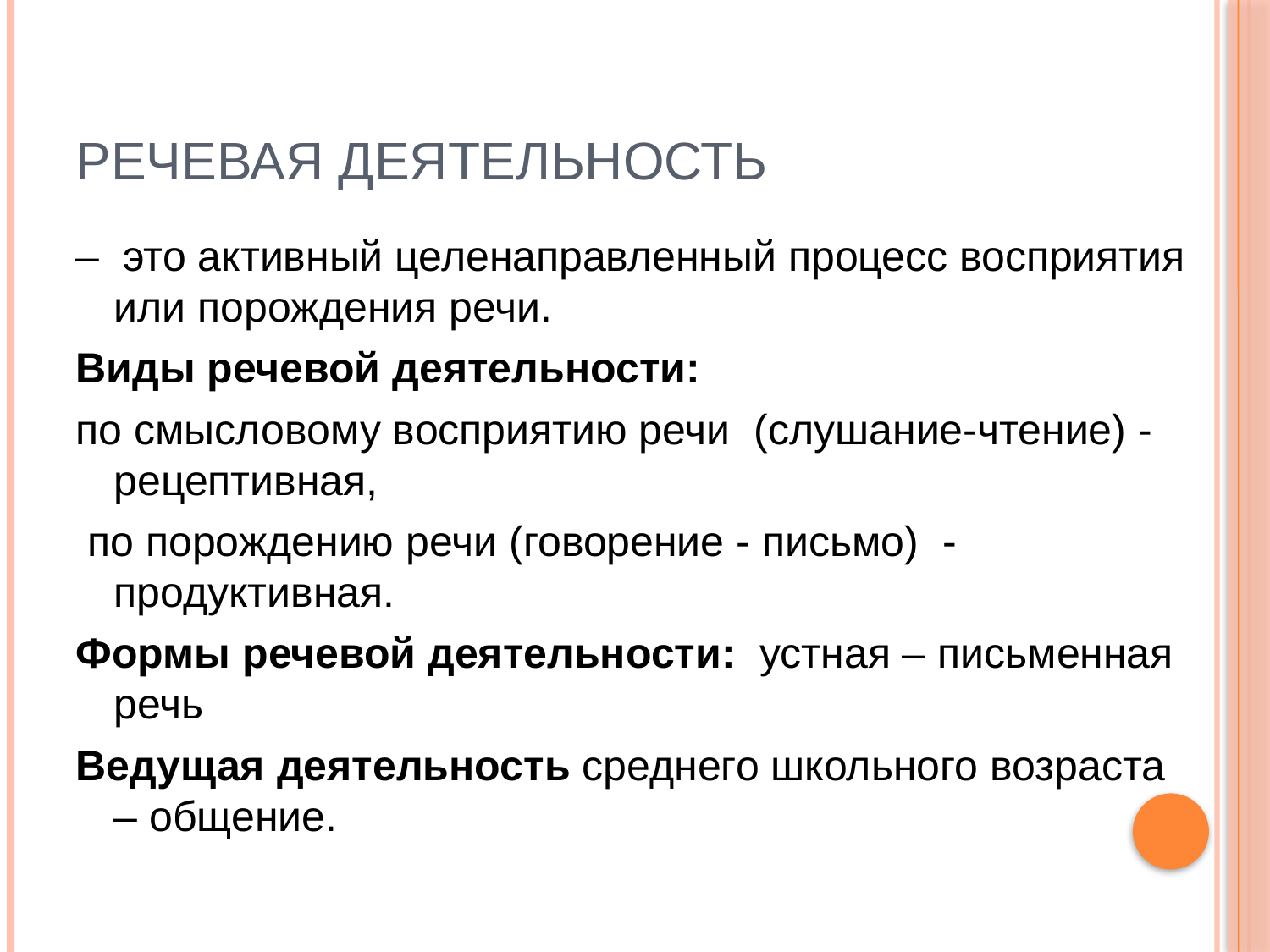

# Речевая деятельность
–  это активный целенаправленный процесс восприятия или порождения речи.
Виды речевой деятельности:
по смысловому восприятию речи  (слушание-чтение) - рецептивная,
 по порождению речи (говорение - письмо)  -  продуктивная.
Формы речевой деятельности:  устная – письменная речь
Ведущая деятельность среднего школьного возраста – общение.